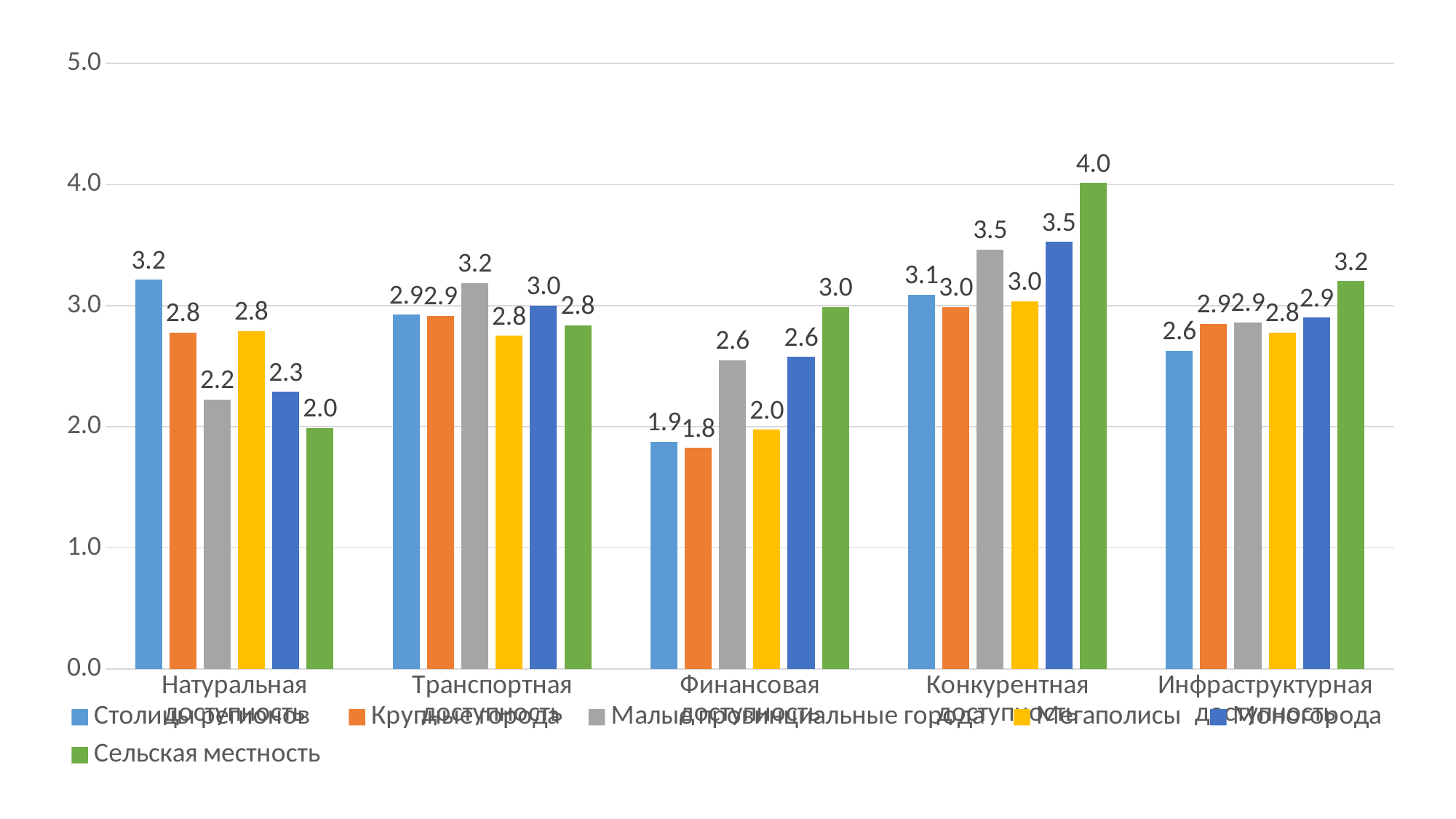

### Chart

| Category | Столицы регионов | Крупные города | Малые провинциальные города | Мегаполисы | Моногорода | Сельская местность |
|---|---|---|---|---|---|---|
| Натуральная доступность | 3.2125 | 2.775 | 2.225 | 2.7875 | 2.2875 | 1.9875 |
| Транспортная доступность | 2.925 | 2.9125 | 3.1875 | 2.75 | 3.0 | 2.8375 |
| Финансовая доступность | 1.875 | 1.825 | 2.55 | 1.975 | 2.575 | 2.9875 |
| Конкурентная доступность | 3.0875 | 2.9875 | 3.4625 | 3.0375 | 3.525 | 4.0125 |
| Инфраструктурная доступность | 2.625 | 2.85 | 2.8625 | 2.775 | 2.9 | 3.2 |